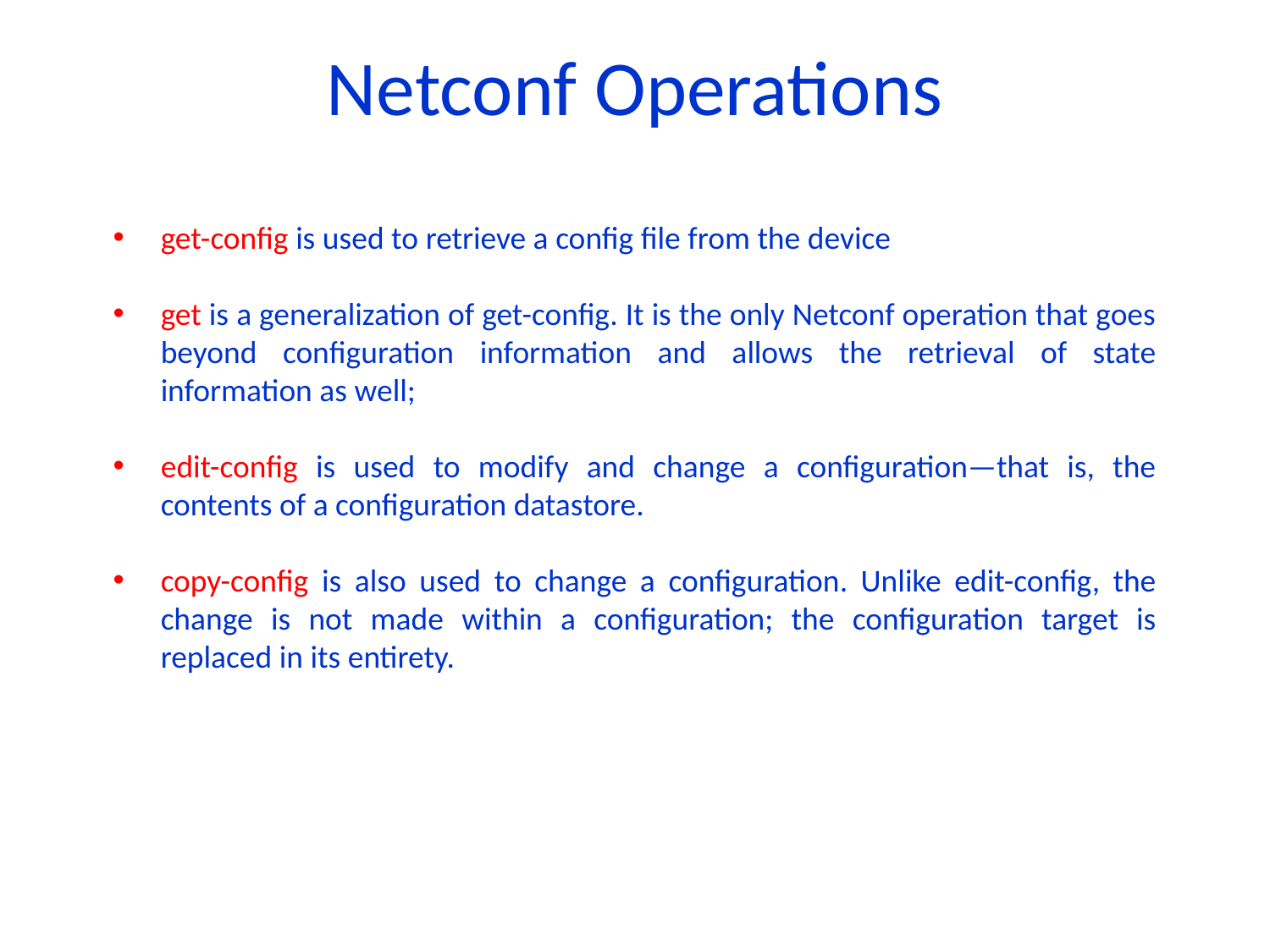

Netconf Operations
get-config is used to retrieve a config file from the device

get is a generalization of get-config. It is the only Netconf operation that goes beyond configuration information and allows the retrieval of state information as well;

edit-config is used to modify and change a configuration—that is, the contents of a configuration datastore.

copy-config is also used to change a configuration. Unlike edit-config, the change is not made within a configuration; the configuration target is replaced in its entirety.